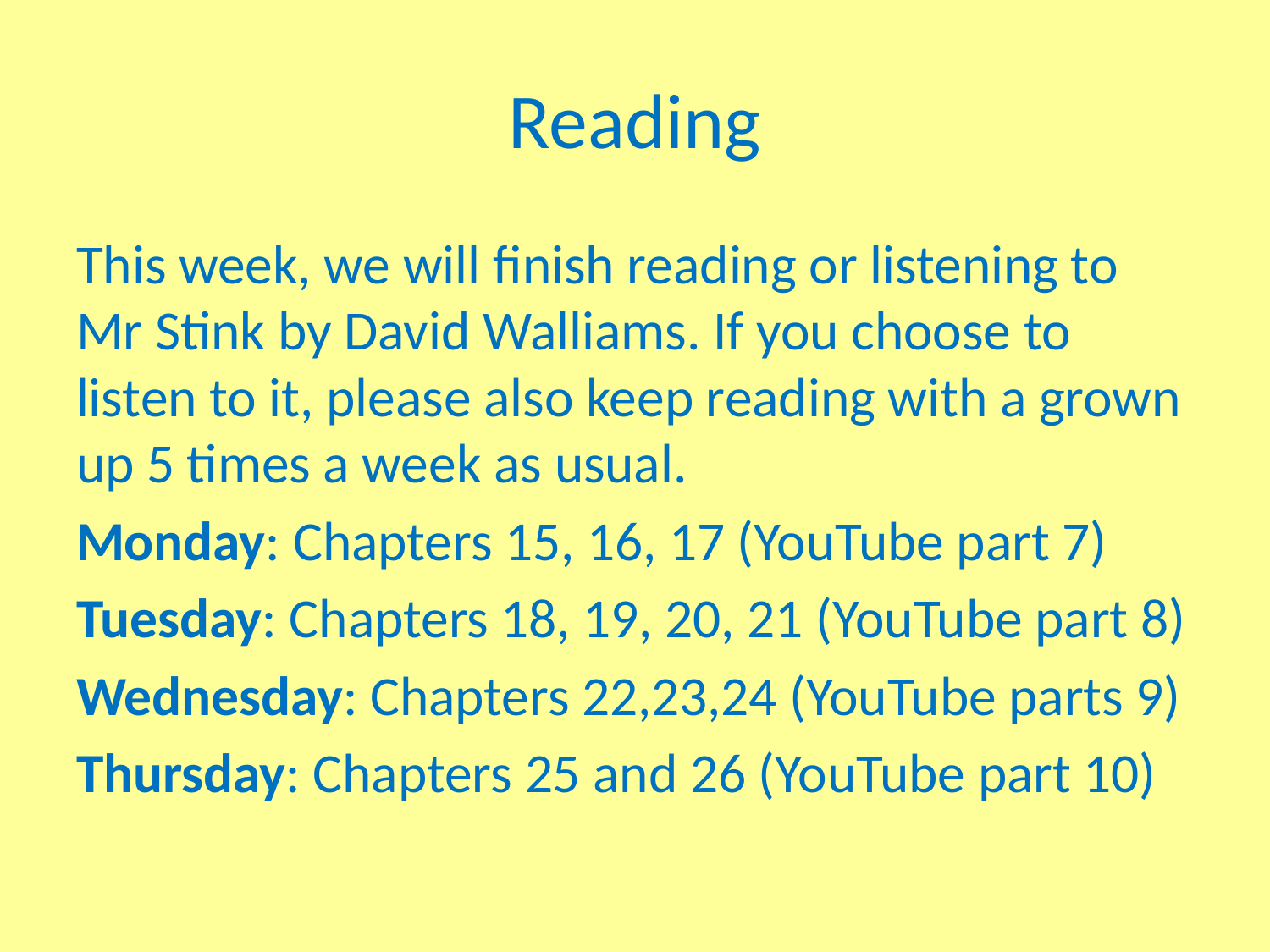

# Reading
This week, we will finish reading or listening to Mr Stink by David Walliams. If you choose to listen to it, please also keep reading with a grown up 5 times a week as usual.
Monday: Chapters 15, 16, 17 (YouTube part 7)
Tuesday: Chapters 18, 19, 20, 21 (YouTube part 8)
Wednesday: Chapters 22,23,24 (YouTube parts 9)
Thursday: Chapters 25 and 26 (YouTube part 10)